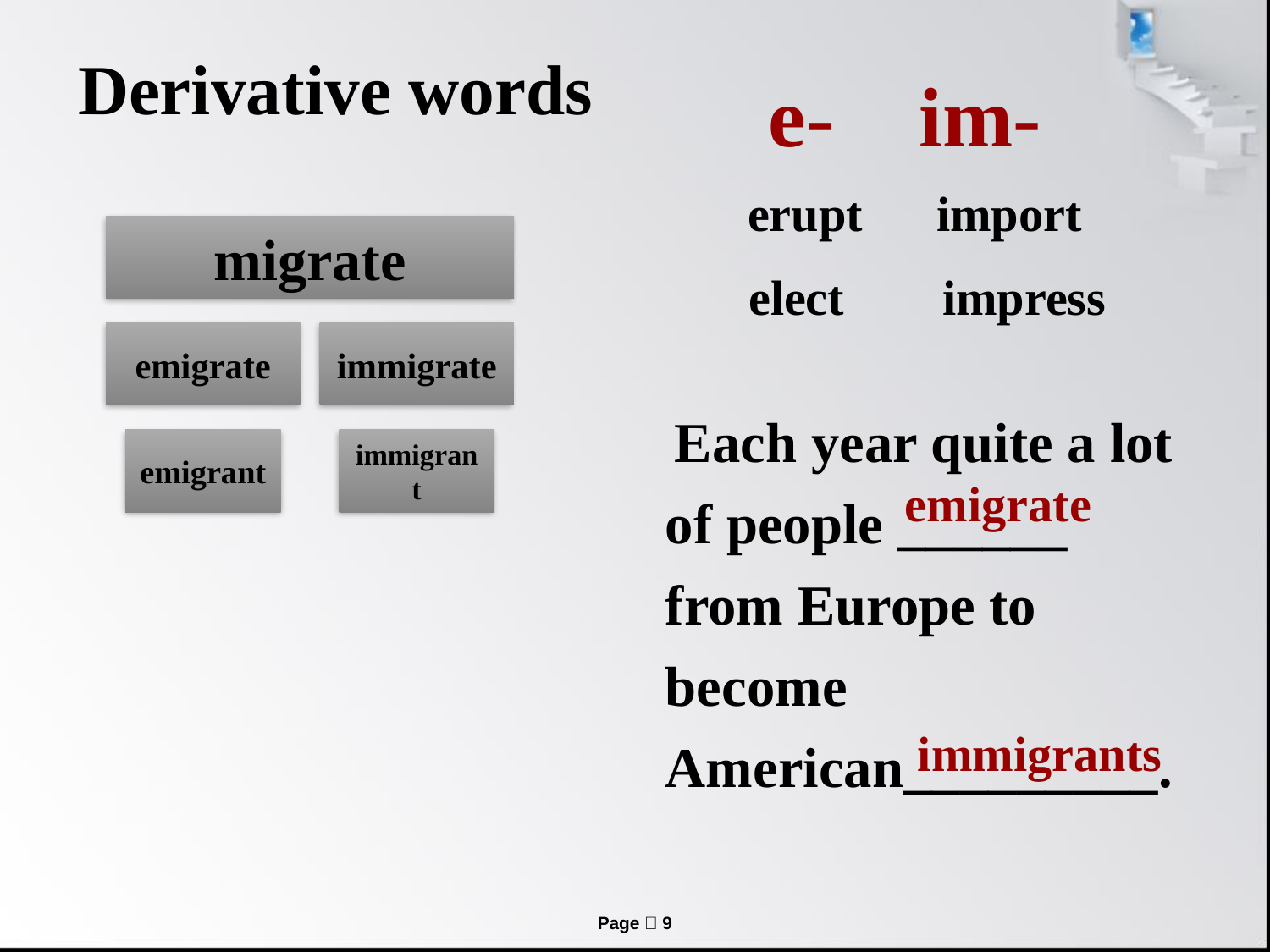

# Derivative words
e-    im-
erupt      import
  elect        impress
migrate
emigrate
emigrant
immigrate
immigrant
    Each year quite a lot of people ______  from Europe to become American_________.
emigrate
immigrants